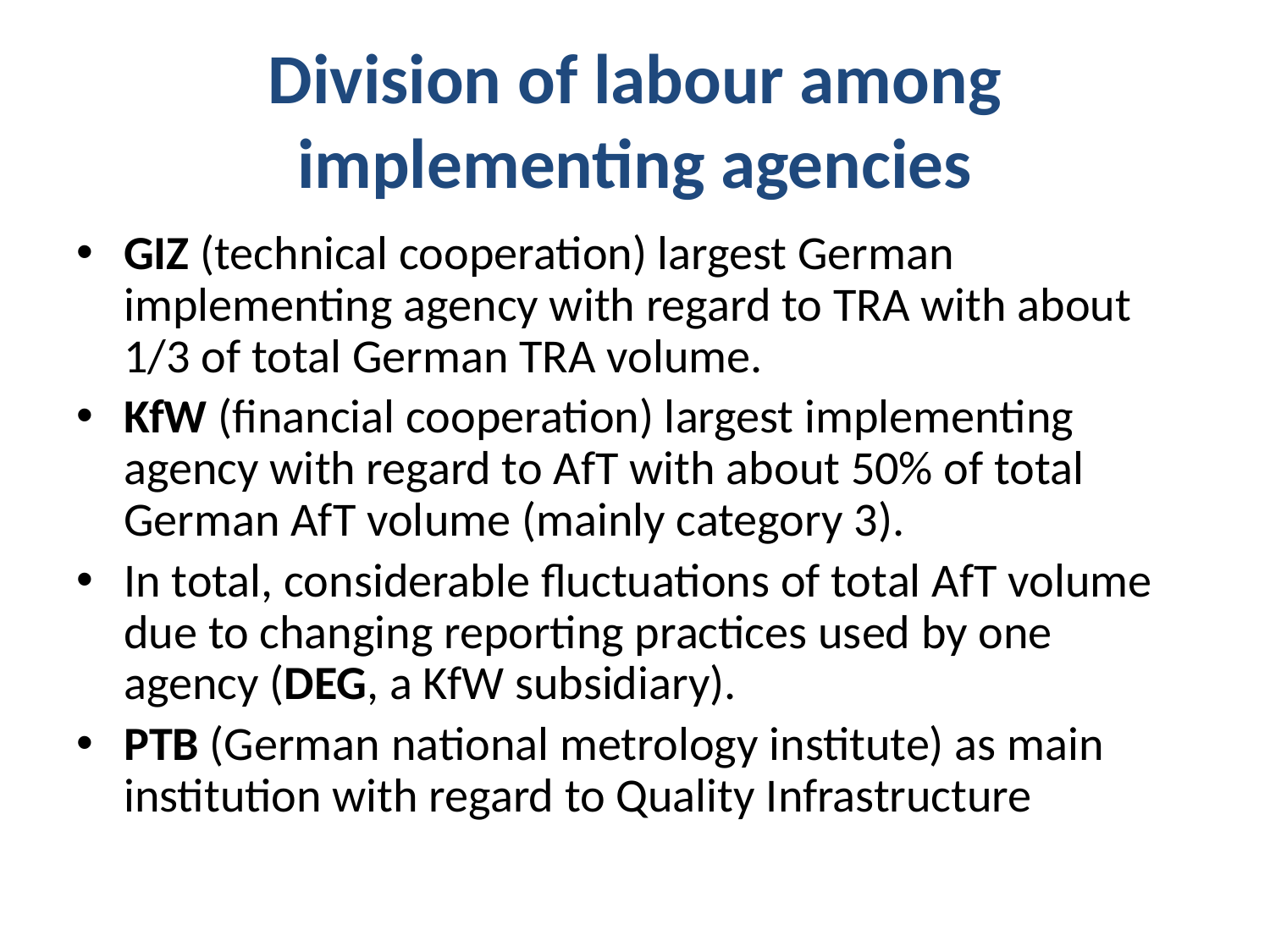

# Division of labour among implementing agencies
GIZ (technical cooperation) largest German implementing agency with regard to TRA with about 1/3 of total German TRA volume.
KfW (financial cooperation) largest implementing agency with regard to AfT with about 50% of total German AfT volume (mainly category 3).
In total, considerable fluctuations of total AfT volume due to changing reporting practices used by one agency (DEG, a KfW subsidiary).
PTB (German national metrology institute) as main institution with regard to Quality Infrastructure